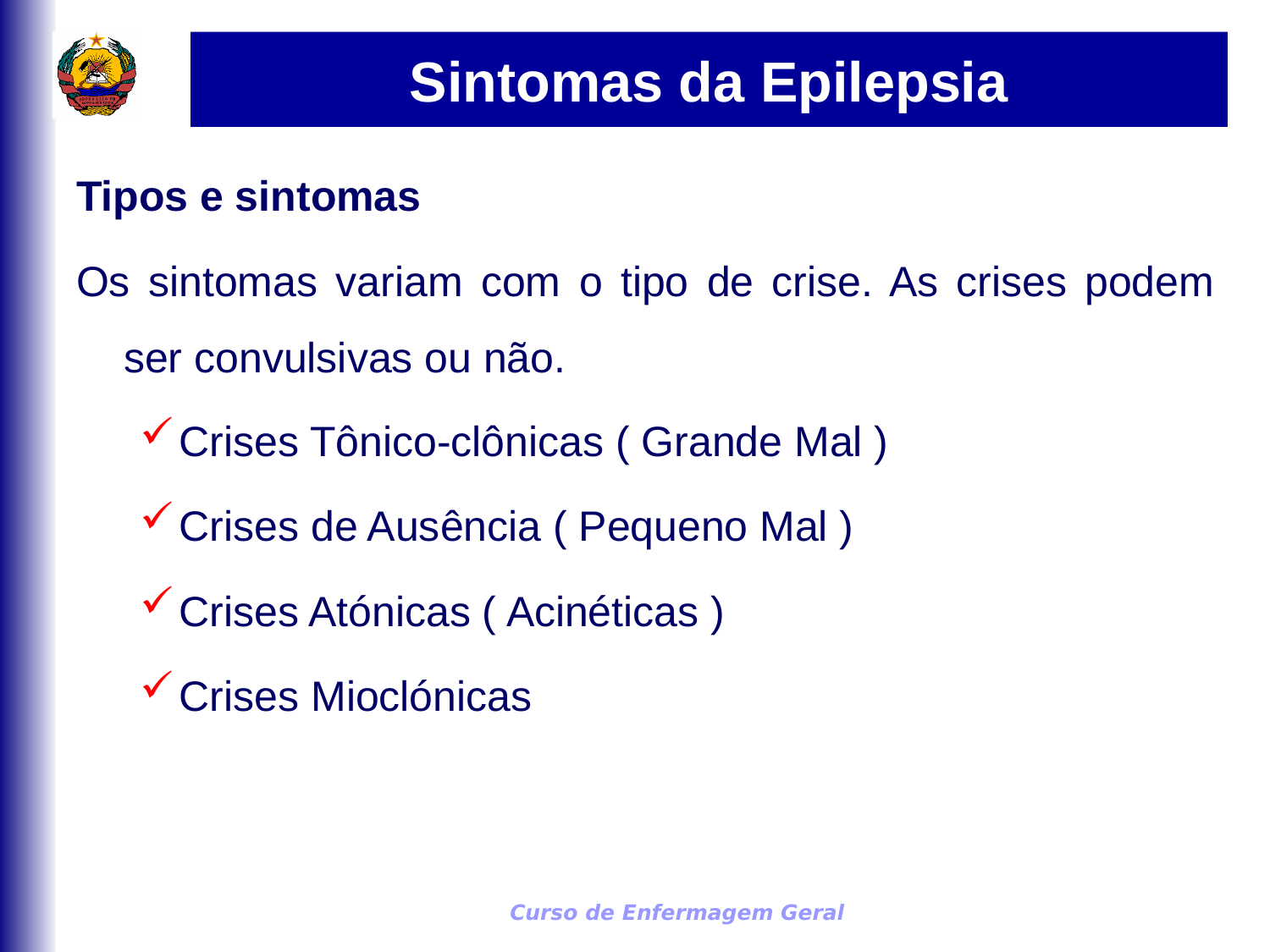

# Sintomas da Epilepsia
Tipos e sintomas
Os sintomas variam com o tipo de crise. As crises podem ser convulsivas ou não.
Crises Tônico-clônicas ( Grande Mal )
Crises de Ausência ( Pequeno Mal )
Crises Atónicas ( Acinéticas )
Crises Mioclónicas

Curso de Enfermagem Geral